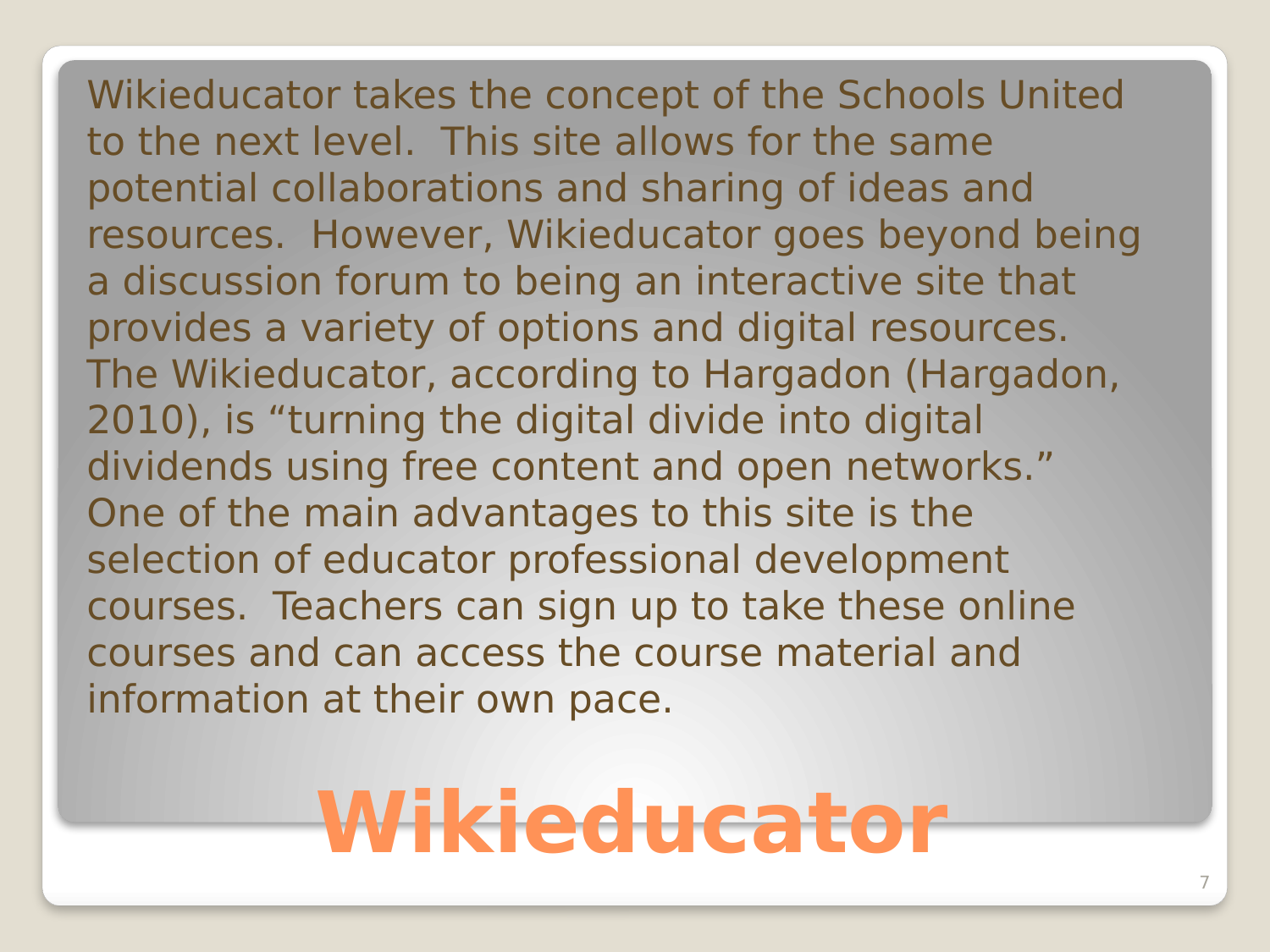

Wikieducator takes the concept of the Schools United to the next level.  This site allows for the same potential collaborations and sharing of ideas and resources.  However, Wikieducator goes beyond being a discussion forum to being an interactive site that provides a variety of options and digital resources.  The Wikieducator, according to Hargadon (Hargadon, 2010), is “turning the digital divide into digital dividends using free content and open networks.”   One of the main advantages to this site is the selection of educator professional development courses.  Teachers can sign up to take these online courses and can access the course material and information at their own pace.
# Wikieducator
7